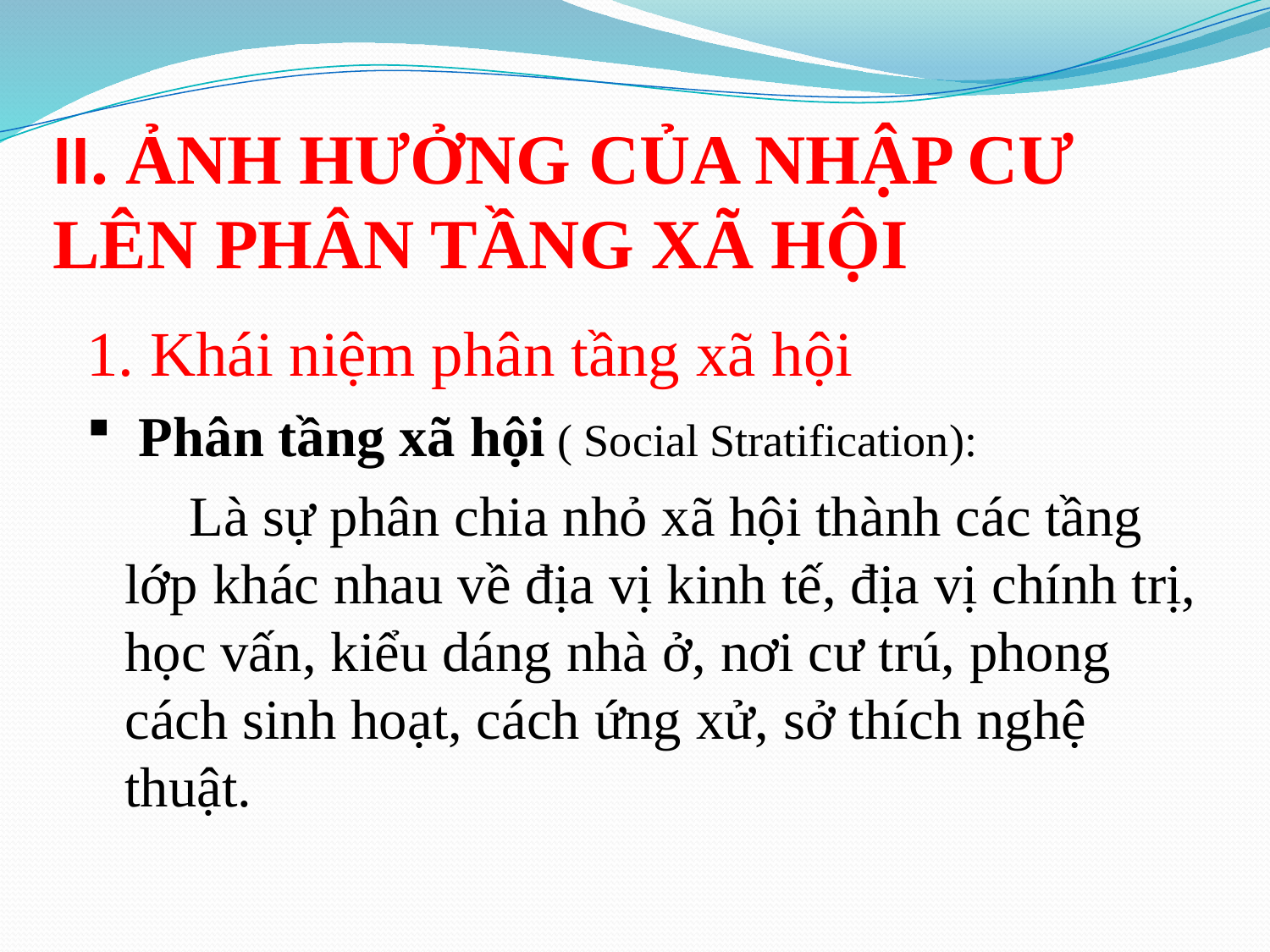

# II. ẢNH HƯỞNG CỦA NHẬP CƯ LÊN PHÂN TẦNG XÃ HỘI
1. Khái niệm phân tầng xã hội
 Phân tầng xã hội ( Social Stratification):
         Là sự phân chia nhỏ xã hội thành các tầng lớp khác nhau về địa vị kinh tế, địa vị chính trị, học vấn, kiểu dáng nhà ở, nơi cư trú, phong cách sinh hoạt, cách ứng xử, sở thích nghệ thuật.